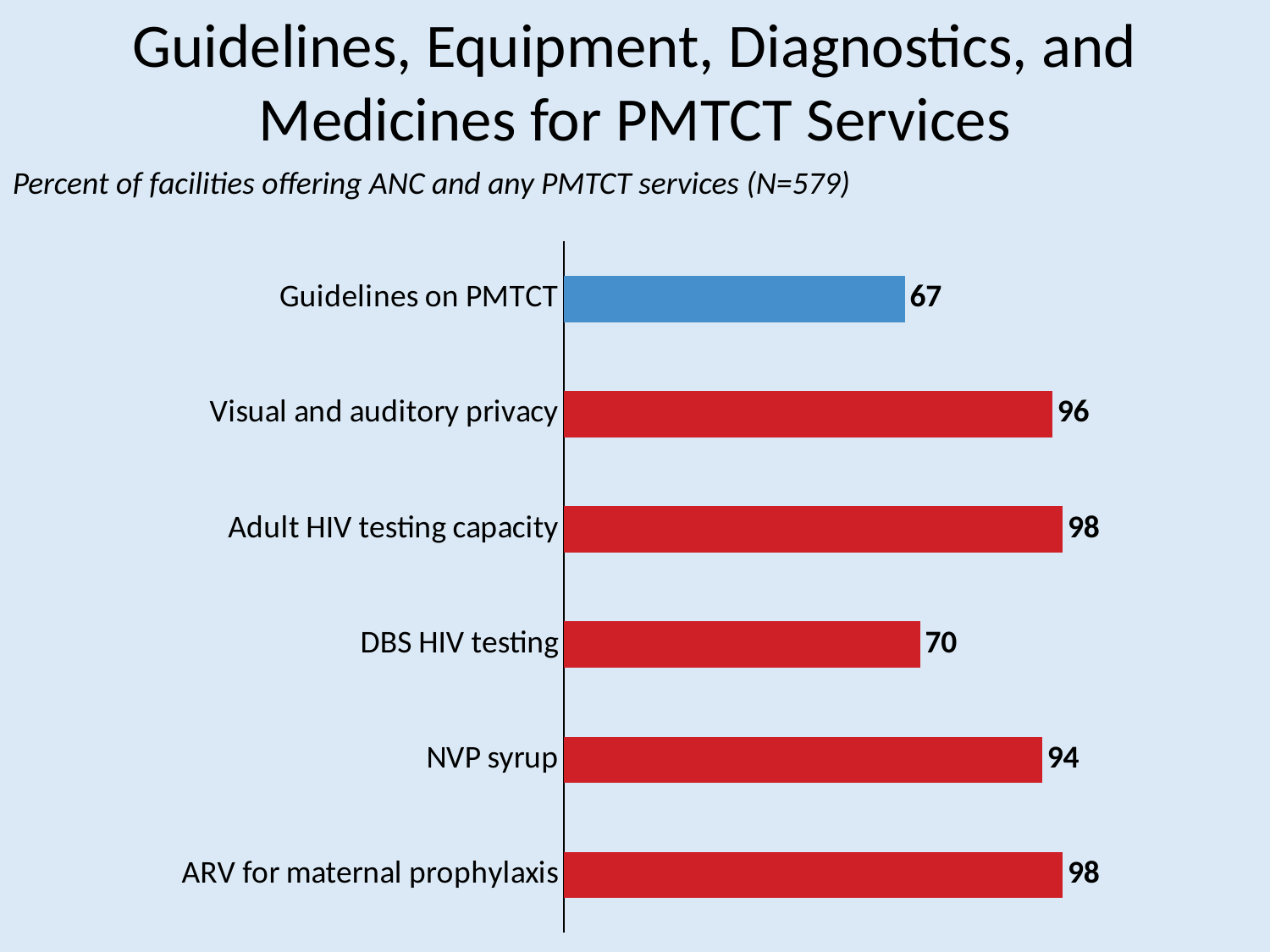

# Guidelines, Equipment, Diagnostics, and Medicines for PMTCT Services
Percent of facilities offering ANC and any PMTCT services (N=579)

### Chart

| Category | Series 1 |
|---|---|
| ARV for maternal prophylaxis | 98.0 |
| NVP syrup | 94.0 |
| DBS HIV testing | 70.0 |
| Adult HIV testing capacity | 98.0 |
| Visual and auditory privacy | 96.0 |
| Guidelines on PMTCT | 67.0 |